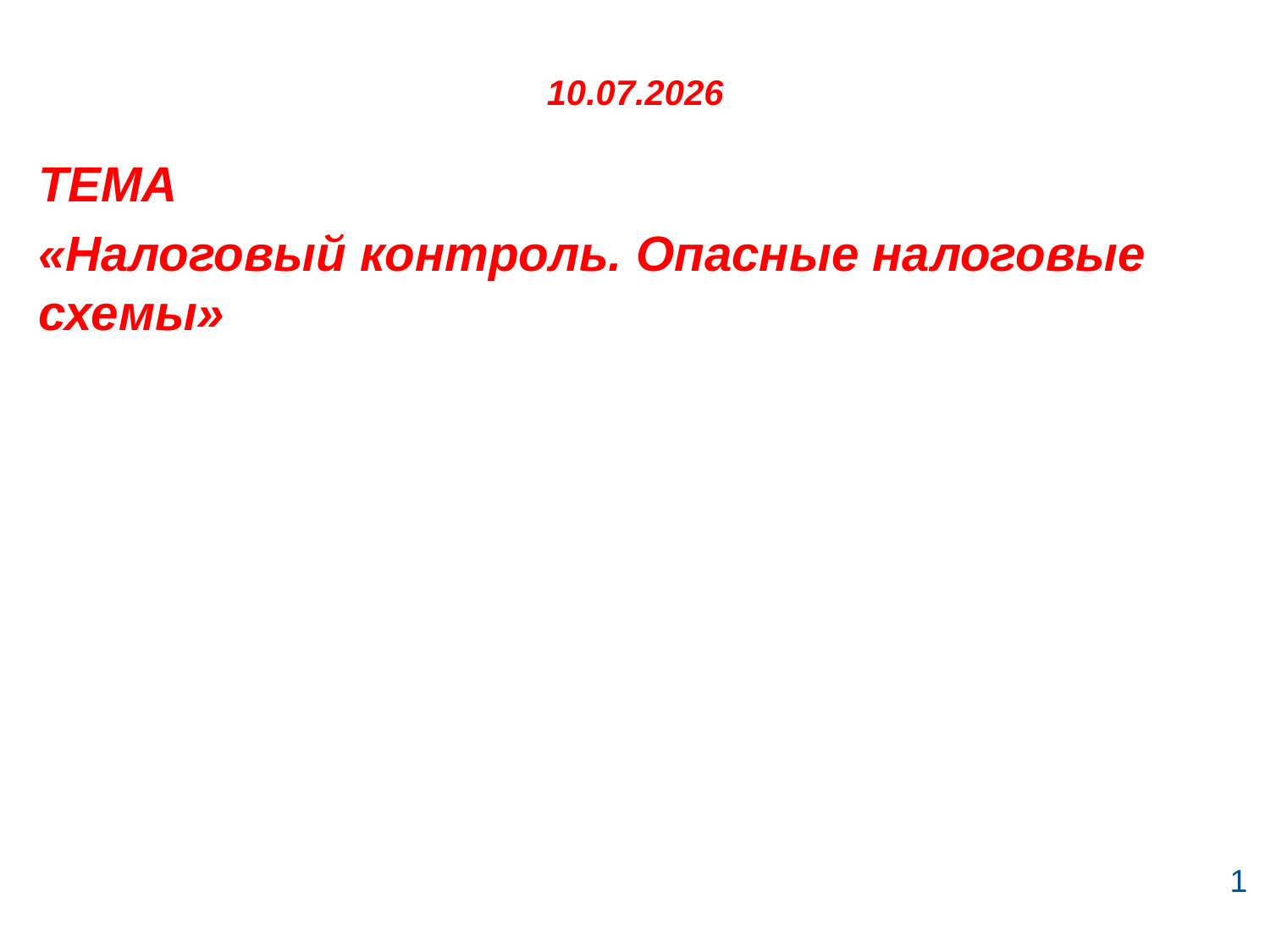

# 10.07.2026
ТЕМА
«Налоговый контроль. Опасные налоговые схемы»